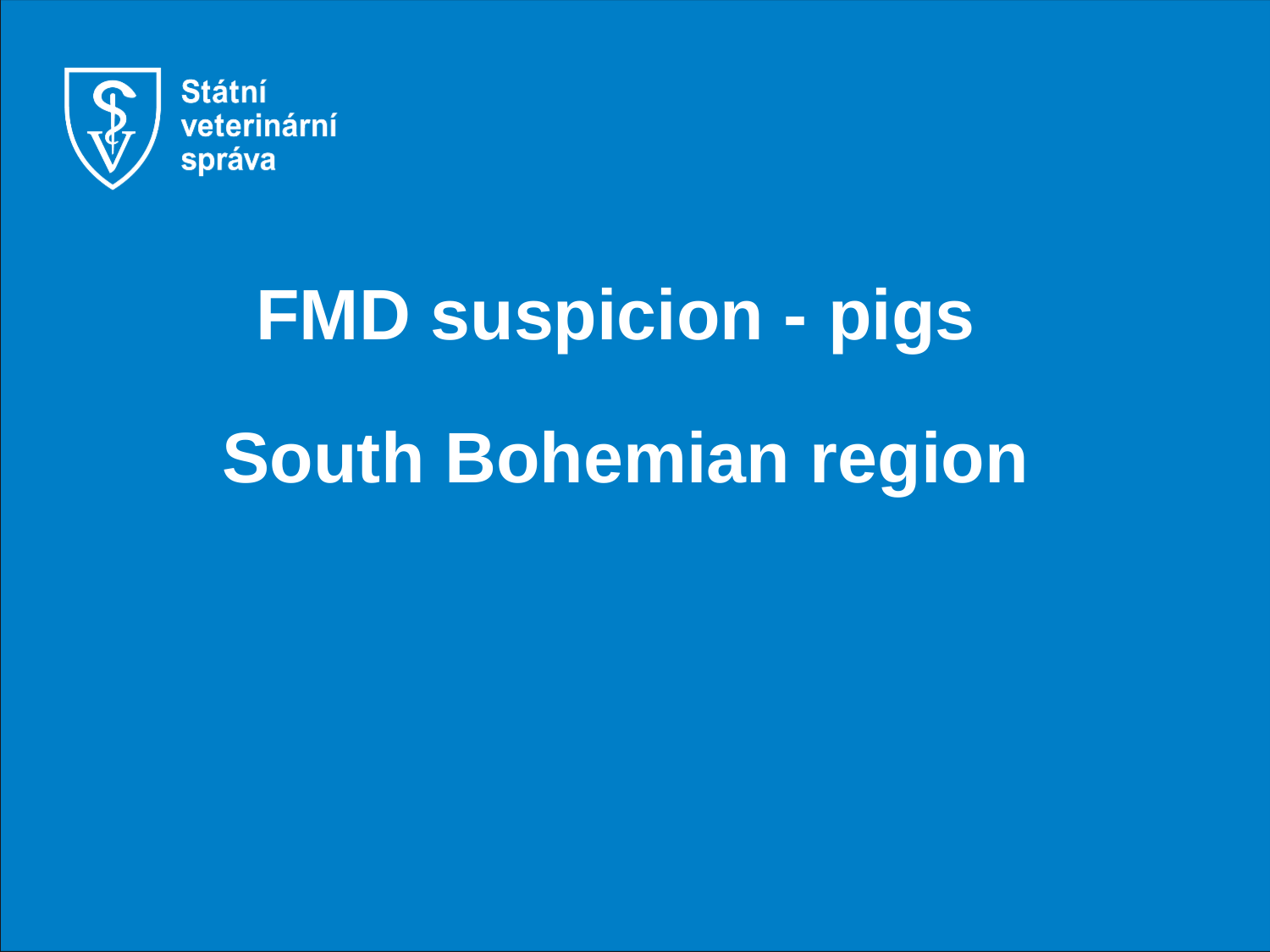

# FMD suspicion - pigs South Bohemian region